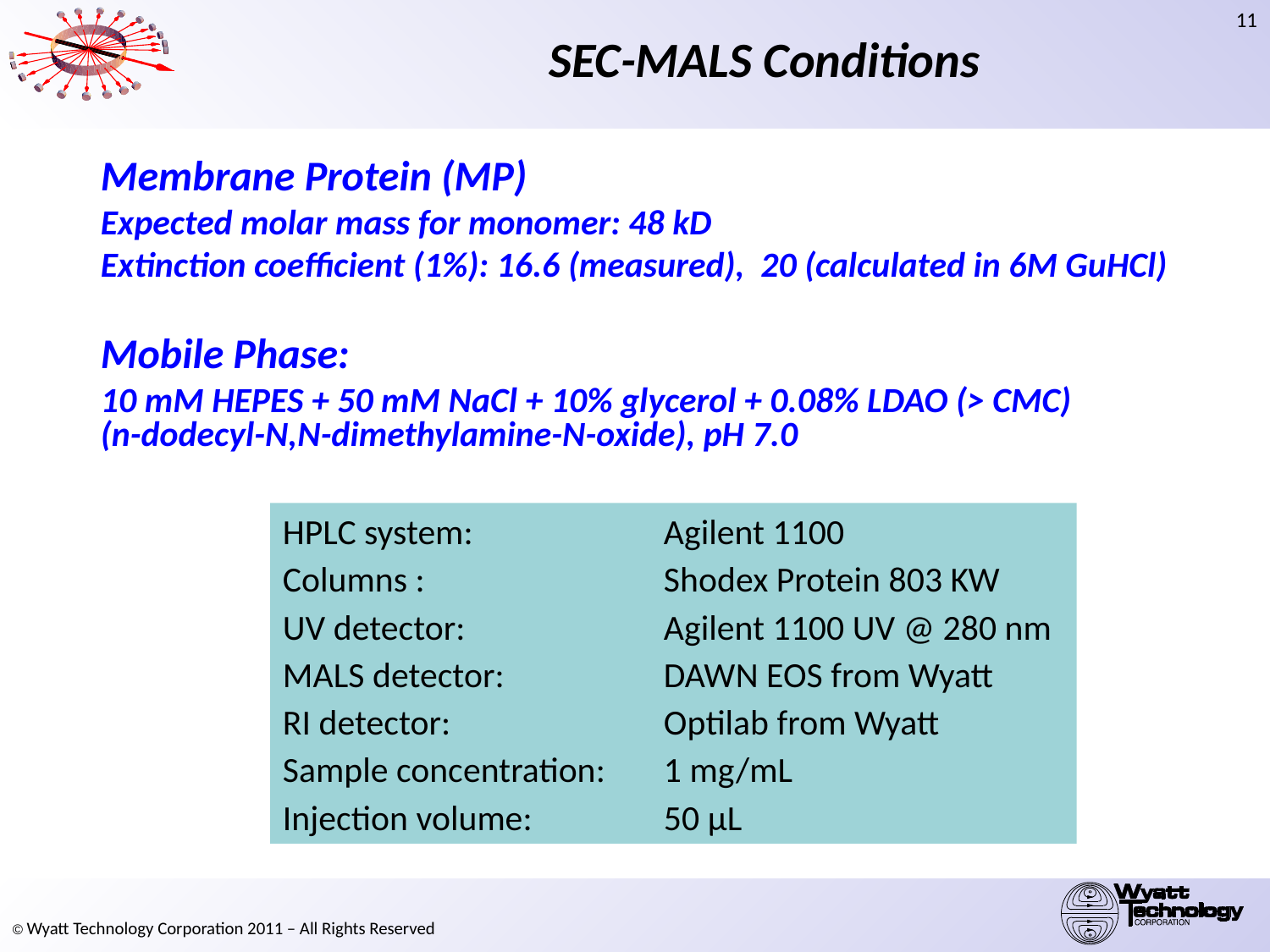

# SEC-MALS Conditions
Membrane Protein (MP)
Expected molar mass for monomer: 48 kD
Extinction coefficient (1%): 16.6 (measured),  20 (calculated in 6M GuHCl)

Mobile Phase:
10 mM HEPES + 50 mM NaCl + 10% glycerol + 0.08% LDAO (> CMC)
(n-dodecyl-N,N-dimethylamine-N-oxide), pH 7.0
HPLC system: 		Agilent 1100
Columns : 		Shodex Protein 803 KW
UV detector: 		Agilent 1100 UV @ 280 nm
MALS detector: 		DAWN EOS from Wyatt
RI detector: 		Optilab from Wyatt
Sample concentration: 	1 mg/mL
Injection volume: 	50 µL